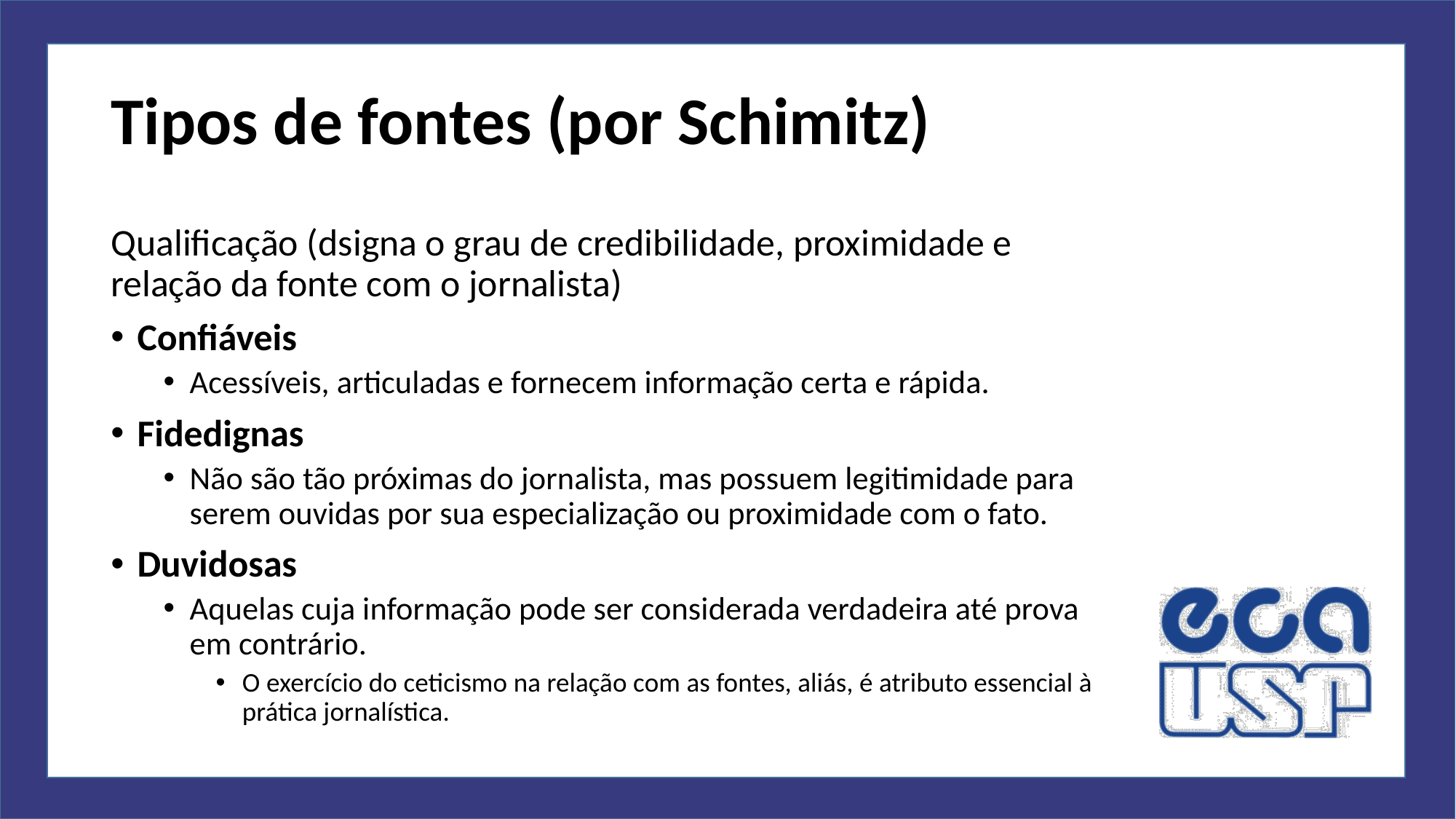

# Tipos de fontes (por Schimitz)
Qualificação (dsigna o grau de credibilidade, proximidade e relação da fonte com o jornalista)
Confiáveis
Acessíveis, articuladas e fornecem informação certa e rápida.
Fidedignas
Não são tão próximas do jornalista, mas possuem legitimidade para serem ouvidas por sua especialização ou proximidade com o fato.
Duvidosas
Aquelas cuja informação pode ser considerada verdadeira até prova em contrário.
O exercício do ceticismo na relação com as fontes, aliás, é atributo essencial à prática jornalística.